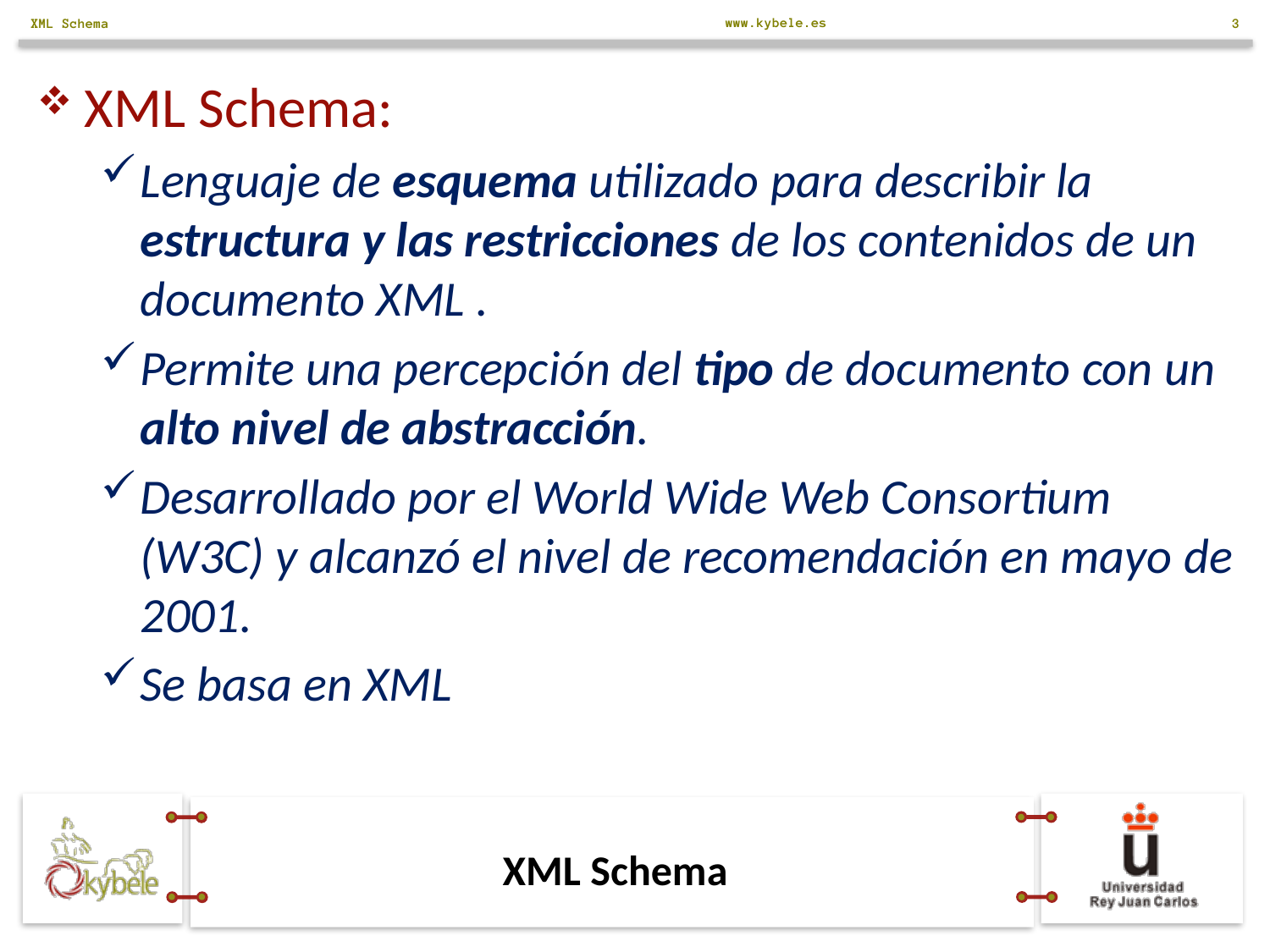

XML Schema
3
XML Schema:
Lenguaje de esquema utilizado para describir la estructura y las restricciones de los contenidos de un documento XML .
Permite una percepción del tipo de documento con un alto nivel de abstracción.
Desarrollado por el World Wide Web Consortium (W3C) y alcanzó el nivel de recomendación en mayo de 2001.
Se basa en XML
# XML Schema